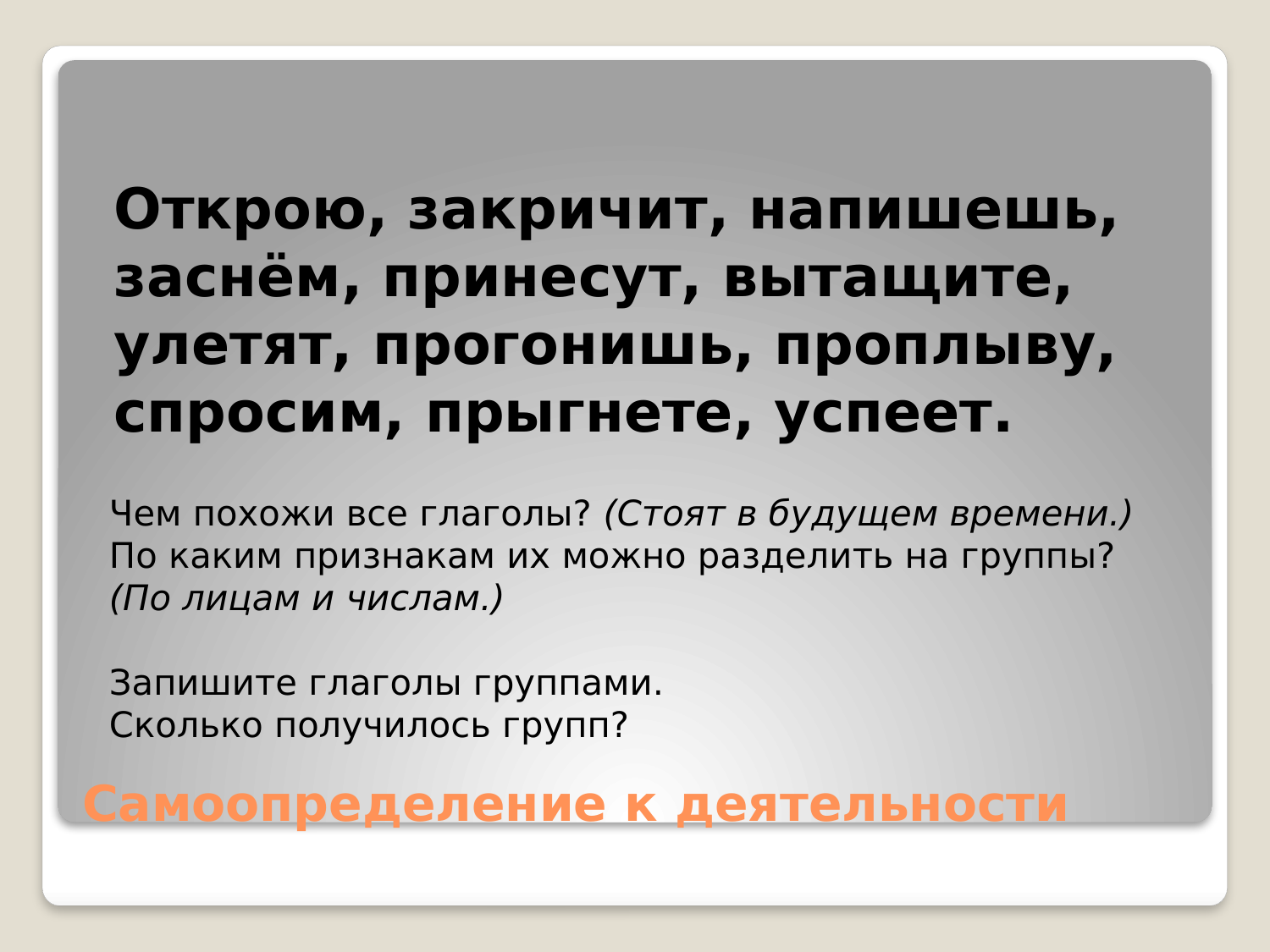

Открою, закричит, напишешь, заснём, принесут, вытащите, улетят, прогонишь, проплыву, спросим, прыгнете, успеет.
Чем похожи все глаголы? (Стоят в будущем времени.)
По каким признакам их можно разделить на группы? (По лицам и числам.)

Запишите глаголы группами.
Сколько получилось групп?
# Самоопределение к деятельности